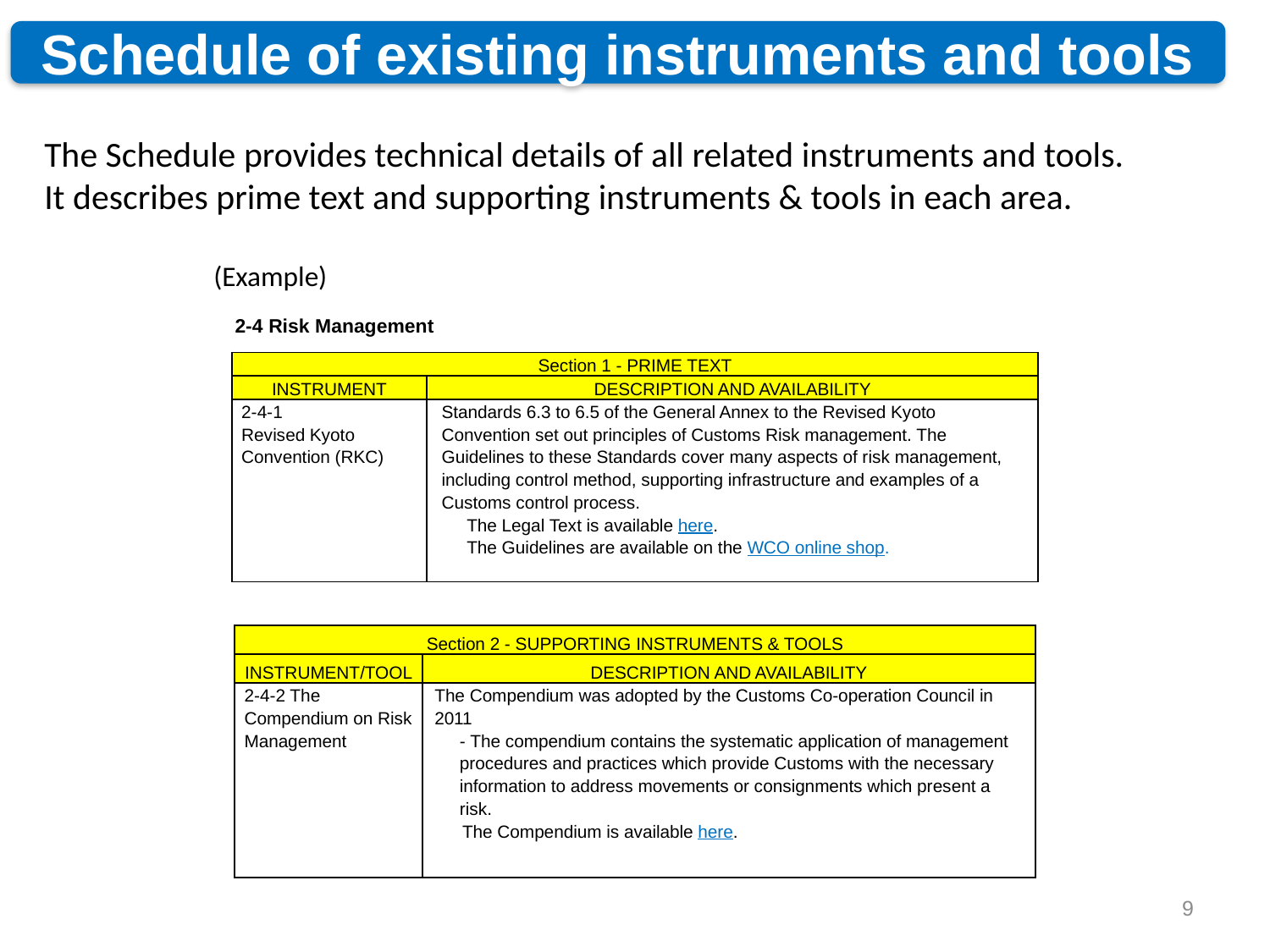

Schedule of existing instruments and tools
The Schedule provides technical details of all related instruments and tools.
It describes prime text and supporting instruments & tools in each area.
(Example)
2-4 Risk Management
| Section 1 - PRIME TEXT |  |
| --- | --- |
| INSTRUMENT | DESCRIPTION AND AVAILABILITY |
| 2-4-1 Revised Kyoto Convention (RKC) | Standards 6.3 to 6.5 of the General Annex to the Revised Kyoto Convention set out principles of Customs Risk management. The Guidelines to these Standards cover many aspects of risk management, including control method, supporting infrastructure and examples of a Customs control process. The Legal Text is available here. The Guidelines are available on the WCO online shop. |
| Section 2 - SUPPORTING INSTRUMENTS & TOOLS |  |
| --- | --- |
| INSTRUMENT/TOOL | DESCRIPTION AND AVAILABILITY |
| 2-4-2 The Compendium on Risk Management | The Compendium was adopted by the Customs Co-operation Council in 2011 - The compendium contains the systematic application of management procedures and practices which provide Customs with the necessary information to address movements or consignments which present a risk. The Compendium is available here. |
9